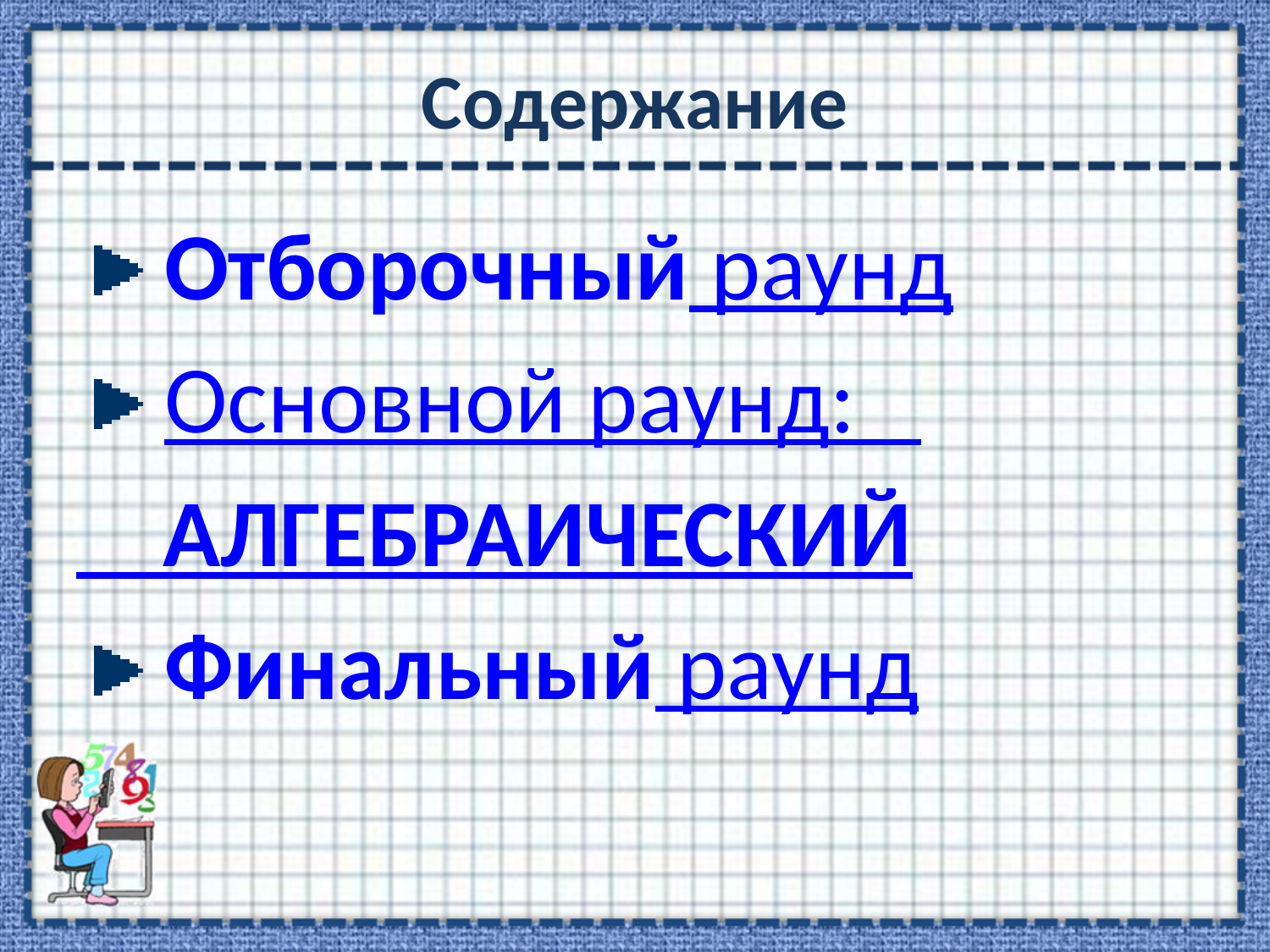

# Содержание
 Отборочный раунд
 Основной раунд:
    АЛГЕБРАИЧЕСКИЙ
 Финальный раунд